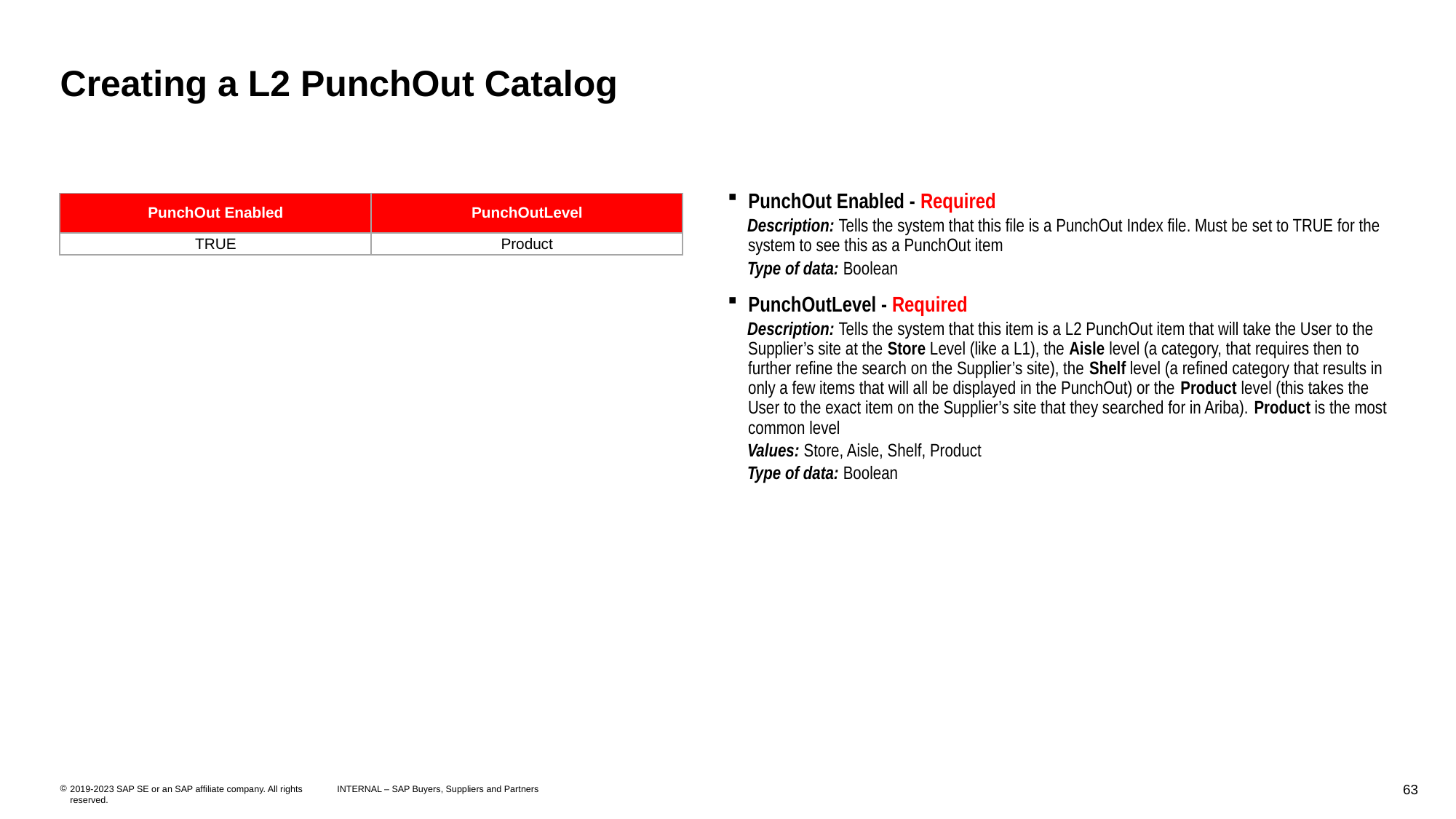

# Creating a L2 PunchOut Catalog
| PunchOut Enabled | PunchOutLevel |
| --- | --- |
| TRUE | Product |
PunchOut Enabled - Required
Description: Tells the system that this file is a PunchOut Index file. Must be set to TRUE for the system to see this as a PunchOut item
Type of data: Boolean
PunchOutLevel - Required
Description: Tells the system that this item is a L2 PunchOut item that will take the User to the Supplier’s site at the Store Level (like a L1), the Aisle level (a category, that requires then to further refine the search on the Supplier’s site), the Shelf level (a refined category that results in only a few items that will all be displayed in the PunchOut) or the Product level (this takes the User to the exact item on the Supplier’s site that they searched for in Ariba). Product is the most common level
Values: Store, Aisle, Shelf, Product
Type of data: Boolean